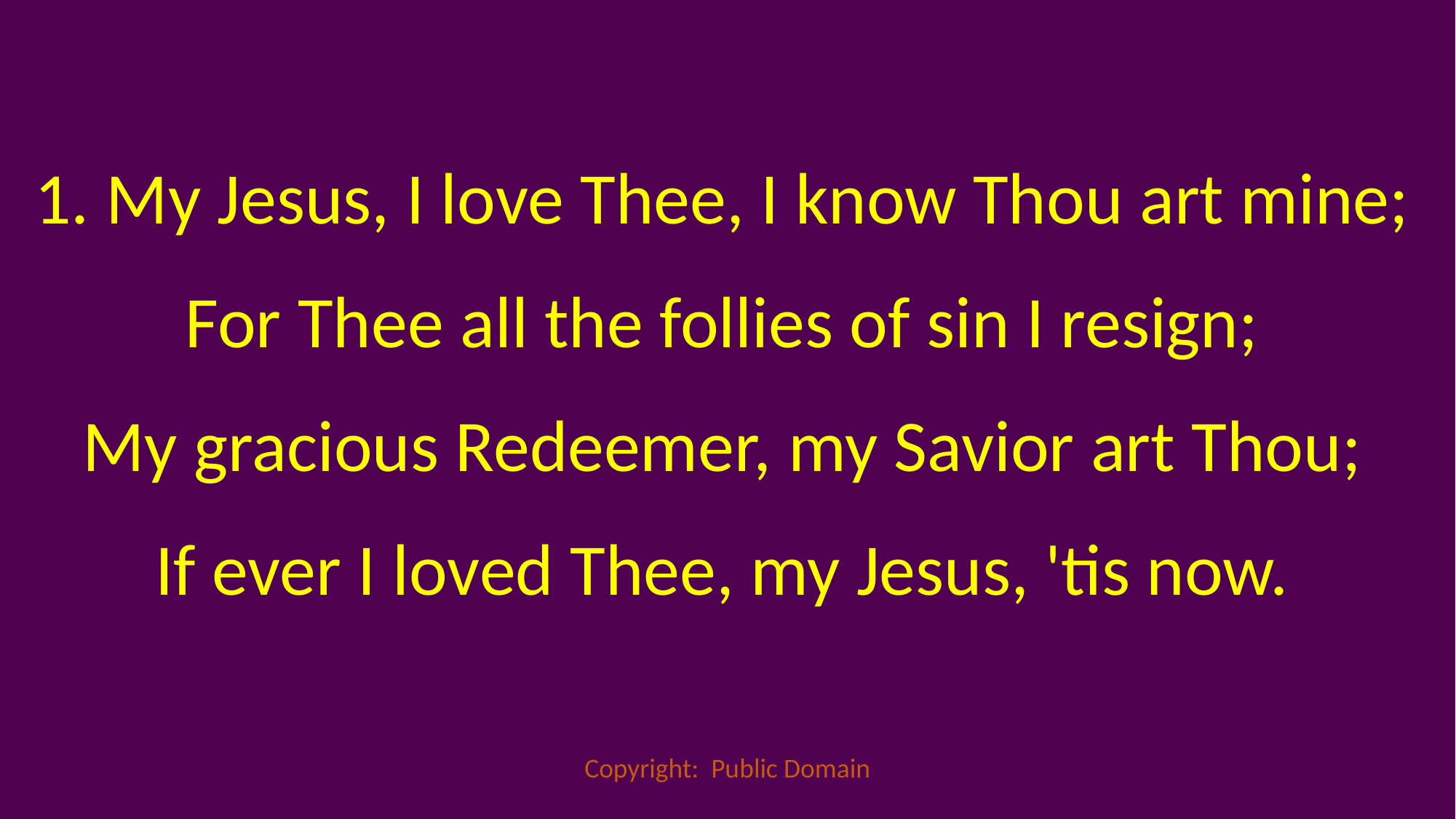

1. My Jesus, I love Thee, I know Thou art mine;
For Thee all the follies of sin I resign;
My gracious Redeemer, my Savior art Thou;
If ever I loved Thee, my Jesus, 'tis now.
Copyright:  Public Domain